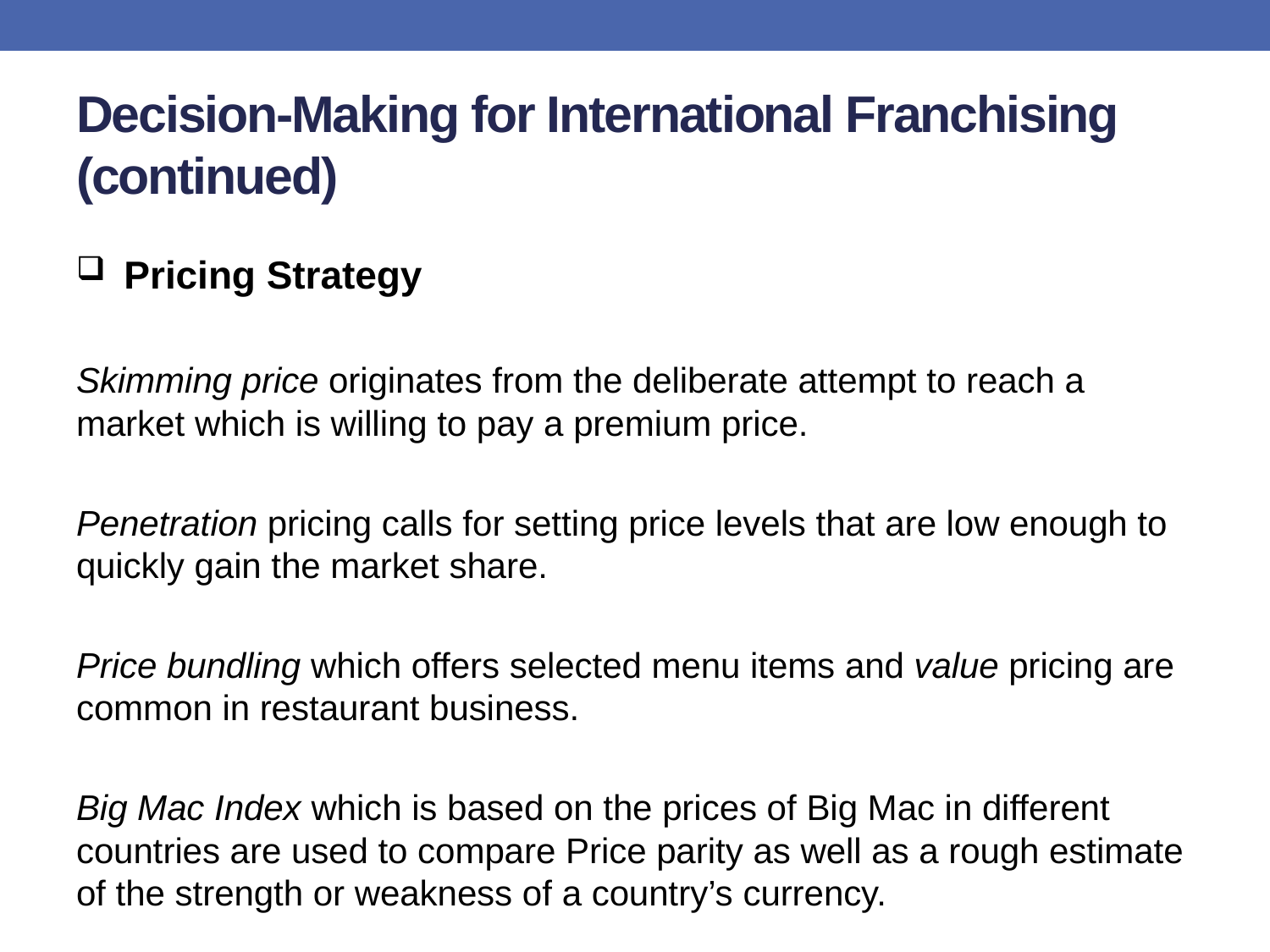

# Decision-Making for International Franchising (continued)
Pricing Strategy

Skimming price originates from the deliberate attempt to reach a market which is willing to pay a premium price.

Penetration pricing calls for setting price levels that are low enough to quickly gain the market share.

Price bundling which offers selected menu items and value pricing are common in restaurant business.

Big Mac Index which is based on the prices of Big Mac in different countries are used to compare Price parity as well as a rough estimate of the strength or weakness of a country’s currency.